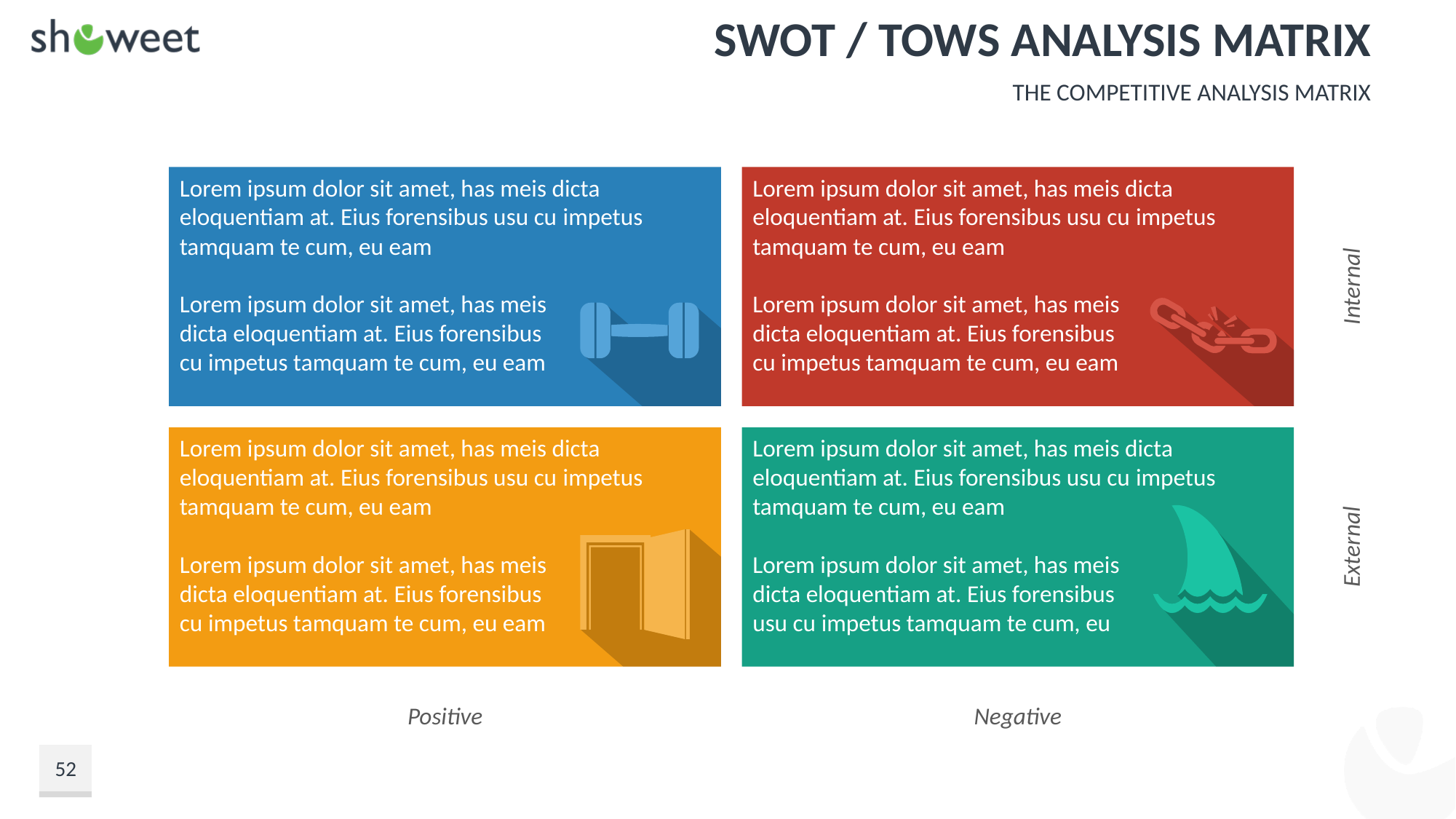

# SWOT / TOWS Analysis Matrix
The Competitive Analysis Matrix
Lorem ipsum dolor sit amet, has meis dicta eloquentiam at. Eius forensibus usu cu impetus tamquam te cum, eu eam

Lorem ipsum dolor sit amet, has meis
dicta eloquentiam at. Eius forensibus
cu impetus tamquam te cum, eu eam

Lorem ipsum dolor sit amet, has meis dicta eloquentiam at. Eius forensibus usu cu impetus tamquam te cum, eu eam

Lorem ipsum dolor sit amet, has meis
dicta eloquentiam at. Eius forensibus
cu impetus tamquam te cum, eu eam
Internal

Lorem ipsum dolor sit amet, has meis dicta eloquentiam at. Eius forensibus usu cu impetus tamquam te cum, eu eam

Lorem ipsum dolor sit amet, has meis
dicta eloquentiam at. Eius forensibus
cu impetus tamquam te cum, eu eam
Lorem ipsum dolor sit amet, has meis dicta eloquentiam at. Eius forensibus usu cu impetus tamquam te cum, eu eam

Lorem ipsum dolor sit amet, has meis
dicta eloquentiam at. Eius forensibus
usu cu impetus tamquam te cum, eu

External

Positive
Negative
52